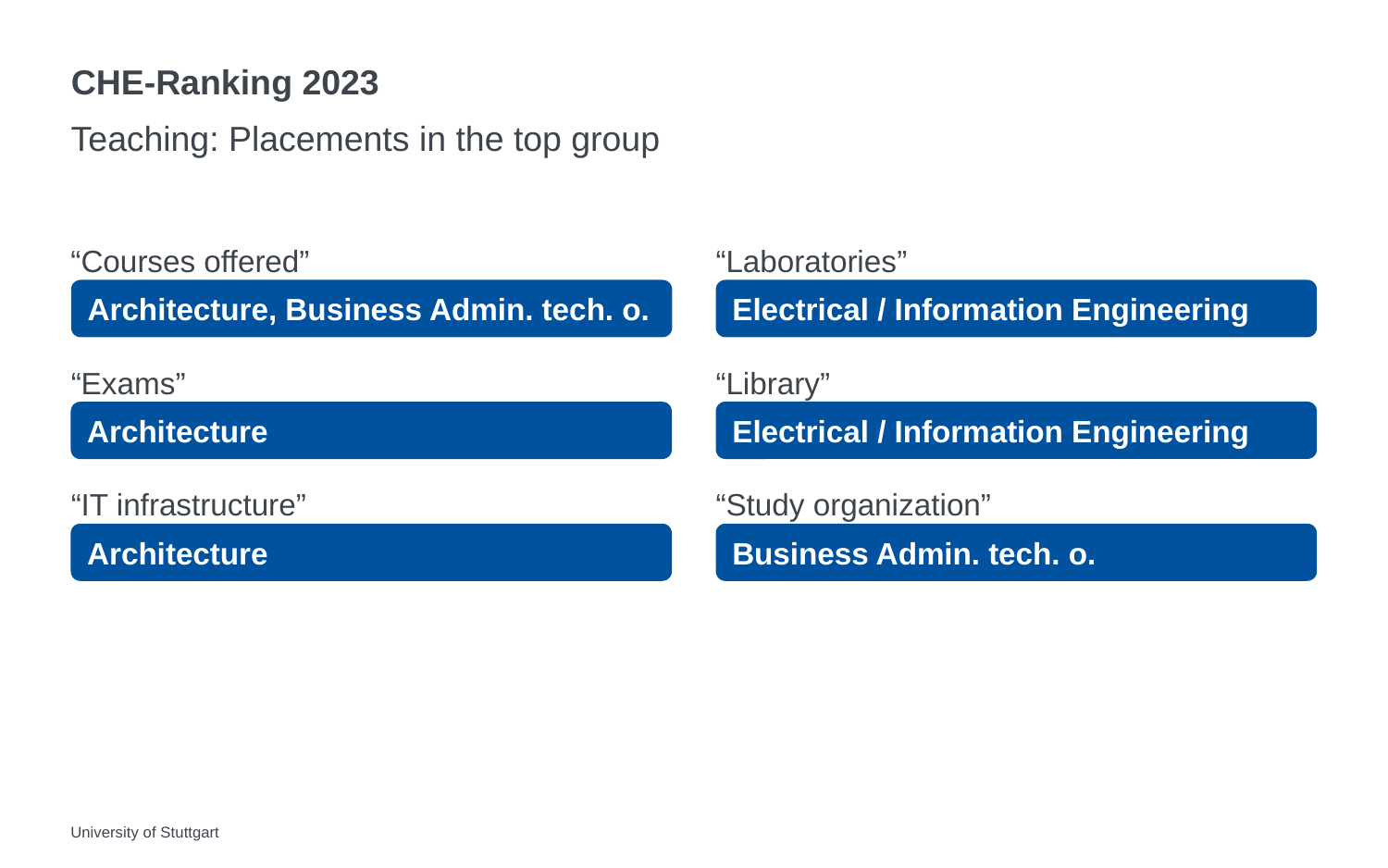

# CHE-Ranking 2023)
Teaching: Placements in the top group
“Courses offered”
“Laboratories”
Architecture, Business Admin. tech. o.
Electrical / Information Engineering
“Exams”
“Library”
Electrical / Information Engineering
Architecture
“IT infrastructure”
“Study organization”
Architecture
Business Admin. tech. o.
University of Stuttgart